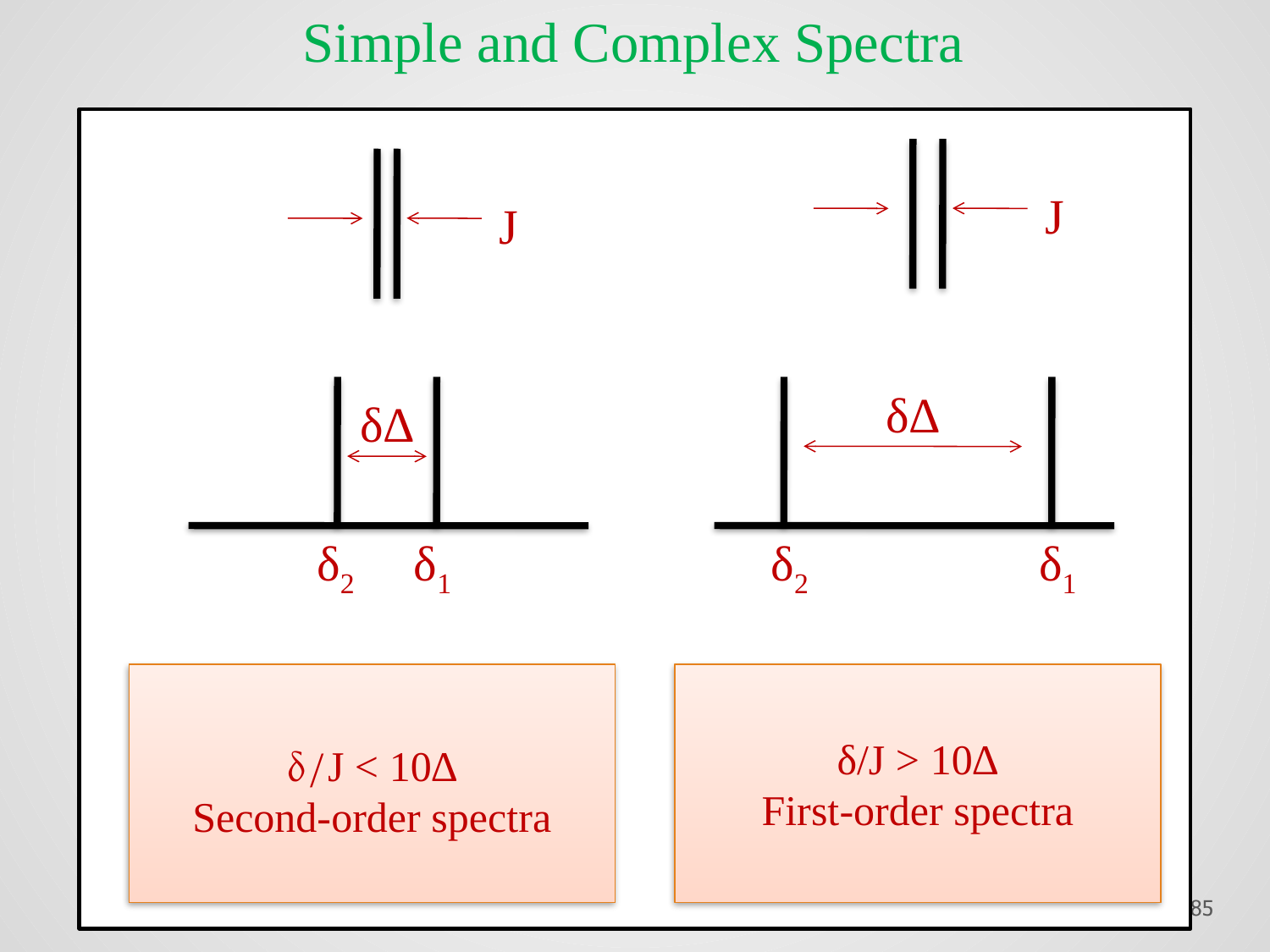

Simple and Complex Spectra

J
J
∆δ
∆δ
δ2
δ1
δ2
δ1

∆δ/J < 10
Second-order spectra

∆δ/J > 10
First-order spectra

85